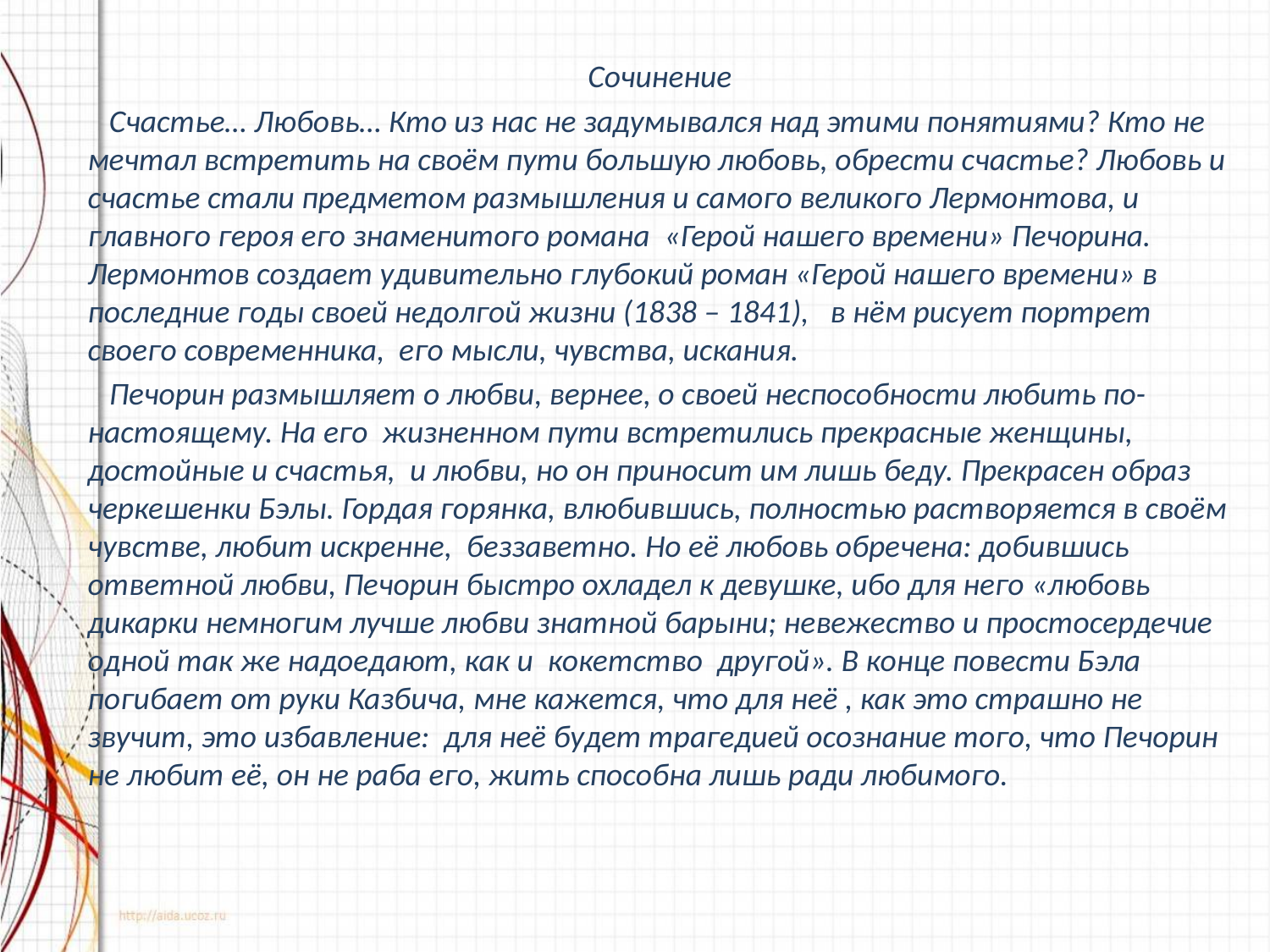

Сочинение
   Счастье… Любовь… Кто из нас не задумывался над этими понятиями? Кто не мечтал встретить на своём пути большую любовь, обрести счастье? Любовь и счастье стали предметом размышления и самого великого Лермонтова, и главного героя его знаменитого романа  «Герой нашего времени» Печорина. Лермонтов создает удивительно глубокий роман «Герой нашего времени» в последние годы своей недолгой жизни (1838 – 1841),   в нём рисует портрет своего современника,  его мысли, чувства, искания.
   Печорин размышляет о любви, вернее, о своей неспособности любить по-настоящему. На его  жизненном пути встретились прекрасные женщины, достойные и счастья,  и любви, но он приносит им лишь беду. Прекрасен образ черкешенки Бэлы. Гордая горянка, влюбившись, полностью растворяется в своём чувстве, любит искренне,  беззаветно. Но её любовь обречена: добившись ответной любви, Печорин быстро охладел к девушке, ибо для него «любовь дикарки немногим лучше любви знатной барыни; невежество и простосердечие одной так же надоедают, как и  кокетство  другой». В конце повести Бэла погибает от руки Казбича, мне кажется, что для неё , как это страшно не звучит, это избавление:  для неё будет трагедией осознание того, что Печорин не любит её, он не раба его, жить способна лишь ради любимого.